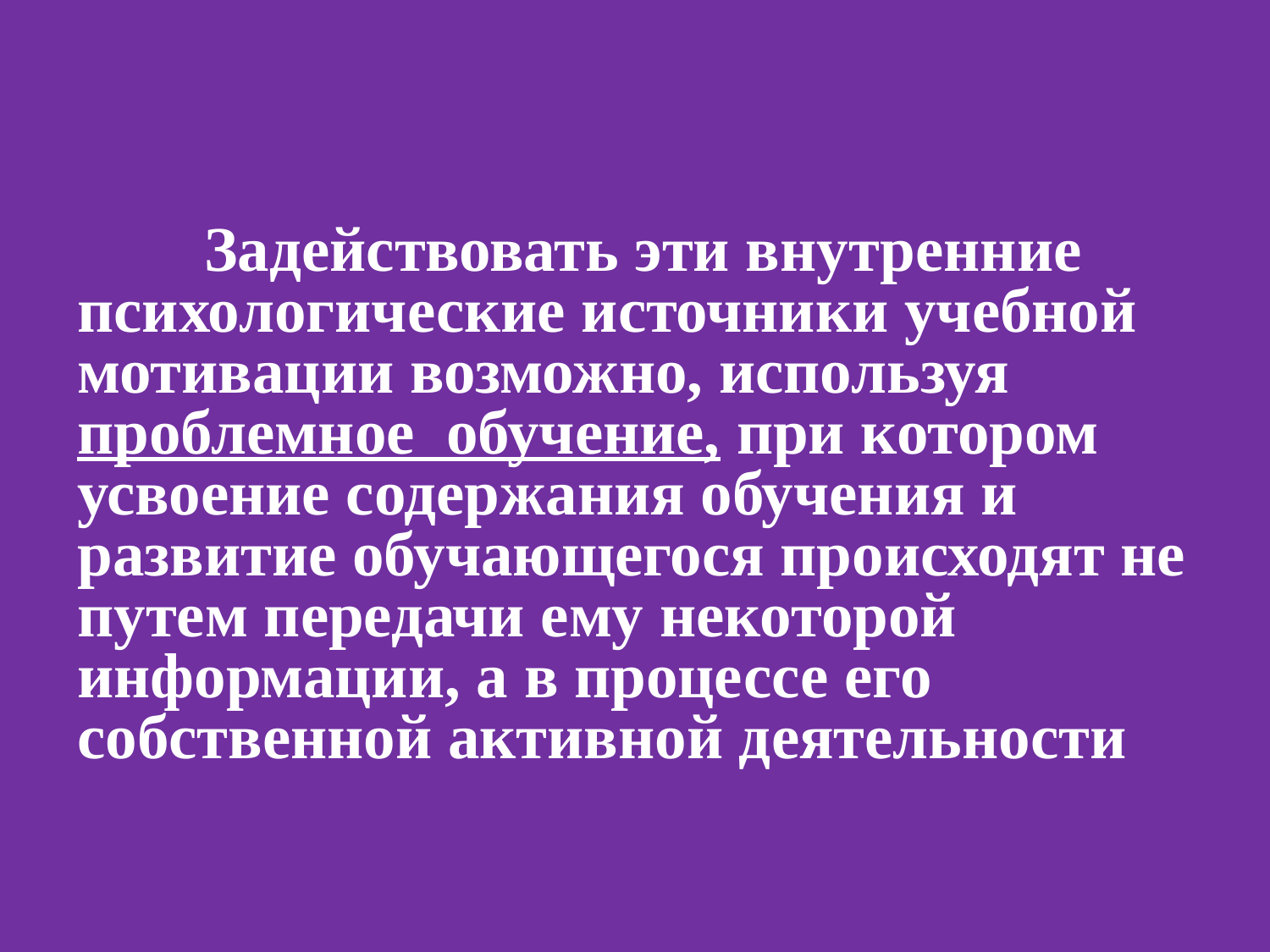

Задействовать эти внутренние психологические источники учебной мотивации возможно, используя проблемное  обучение, при котором усвоение содержания обучения и развитие обучающегося происходят не путем передачи ему некоторой информации, а в процессе его собственной активной деятельности